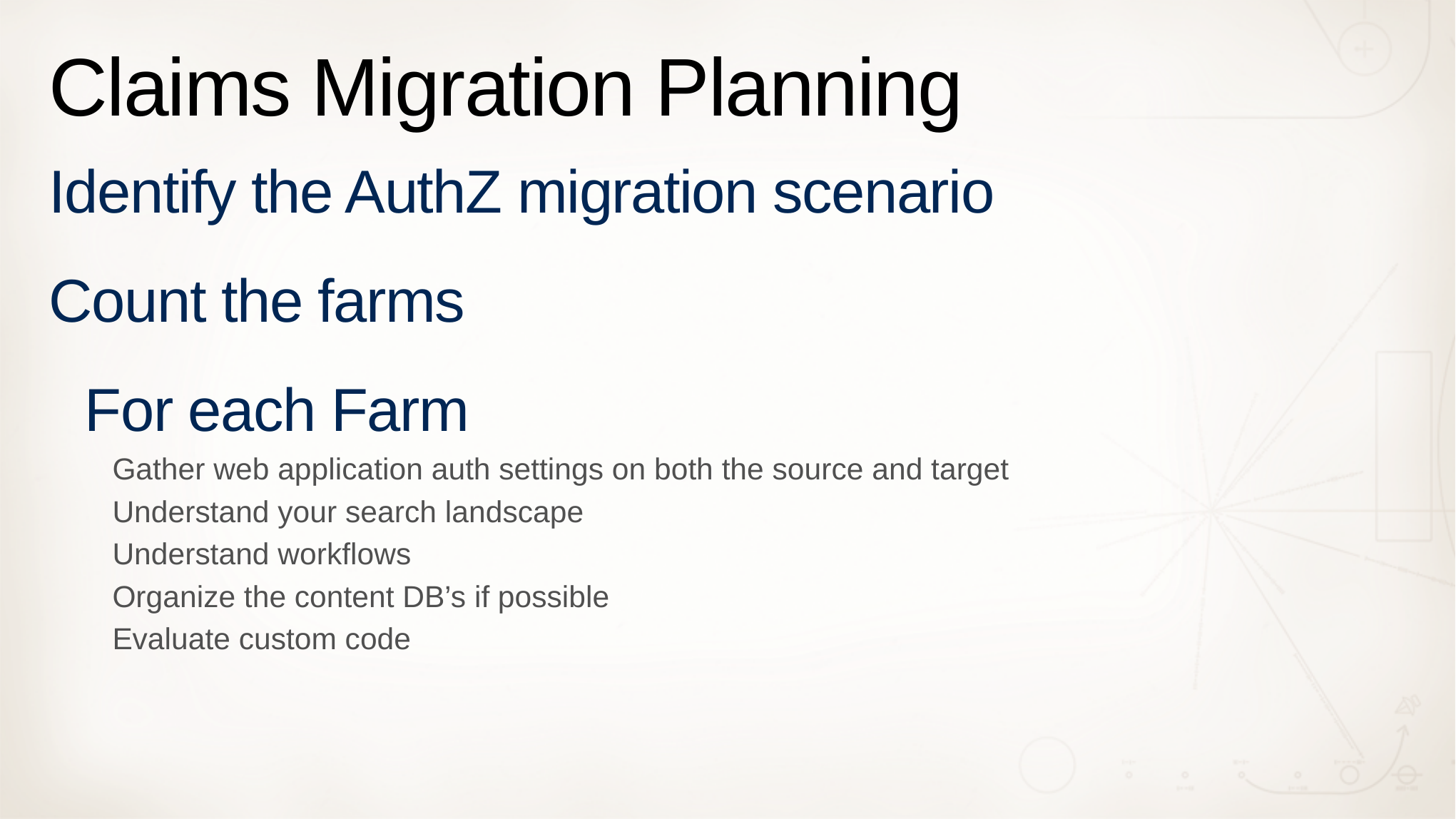

# Claims Migration Planning
Identify the AuthZ migration scenario
Count the farms
For each Farm
Gather web application auth settings on both the source and target
Understand your search landscape
Understand workflows
Organize the content DB’s if possible
Evaluate custom code